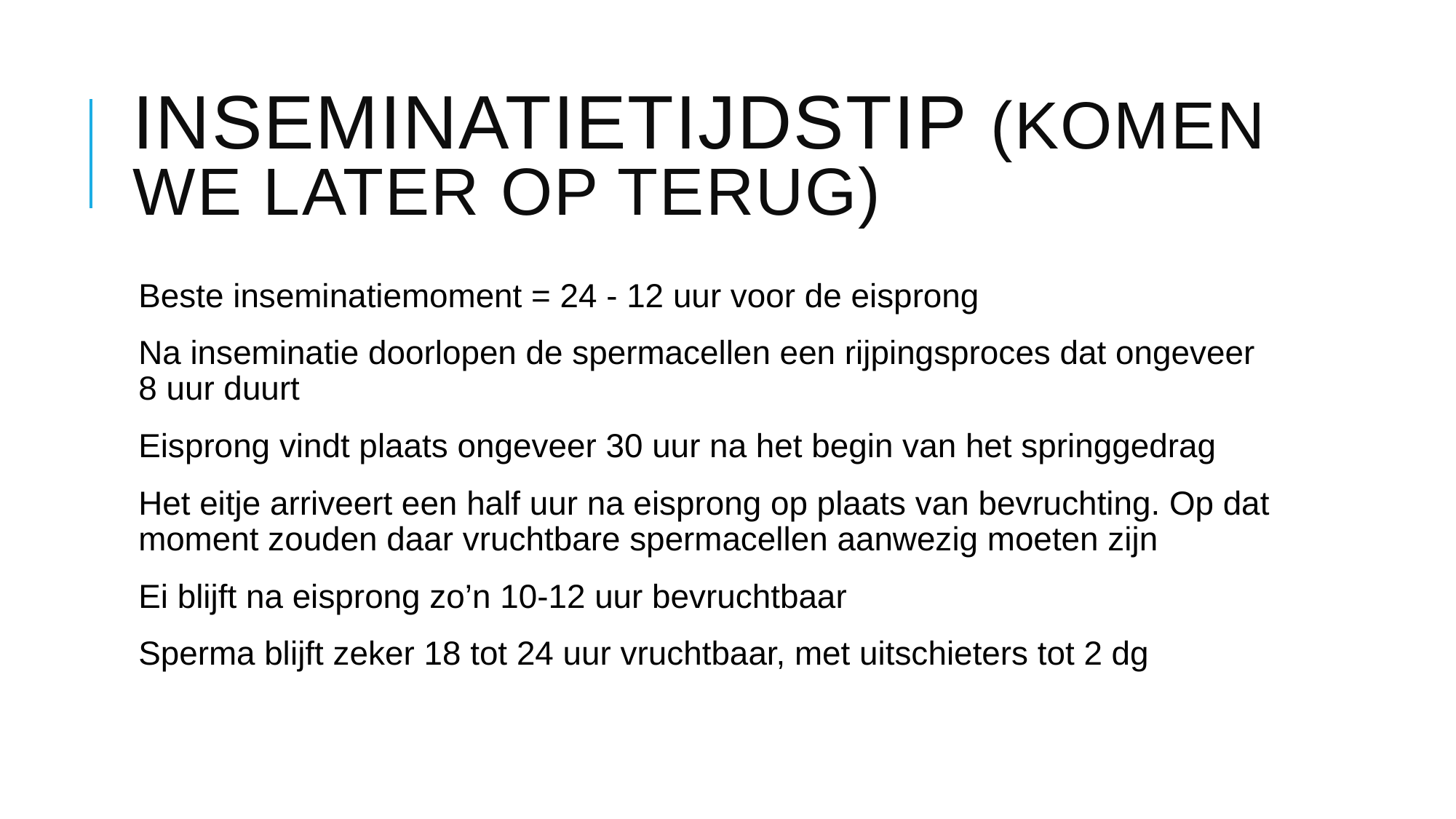

# Inseminatietijdstip (komen we later op terug)
Beste inseminatiemoment = 24 - 12 uur voor de eisprong
Na inseminatie doorlopen de spermacellen een rijpingsproces dat ongeveer 8 uur duurt
Eisprong vindt plaats ongeveer 30 uur na het begin van het springgedrag
Het eitje arriveert een half uur na eisprong op plaats van bevruchting. Op dat moment zouden daar vruchtbare spermacellen aanwezig moeten zijn
Ei blijft na eisprong zo’n 10-12 uur bevruchtbaar
Sperma blijft zeker 18 tot 24 uur vruchtbaar, met uitschieters tot 2 dg